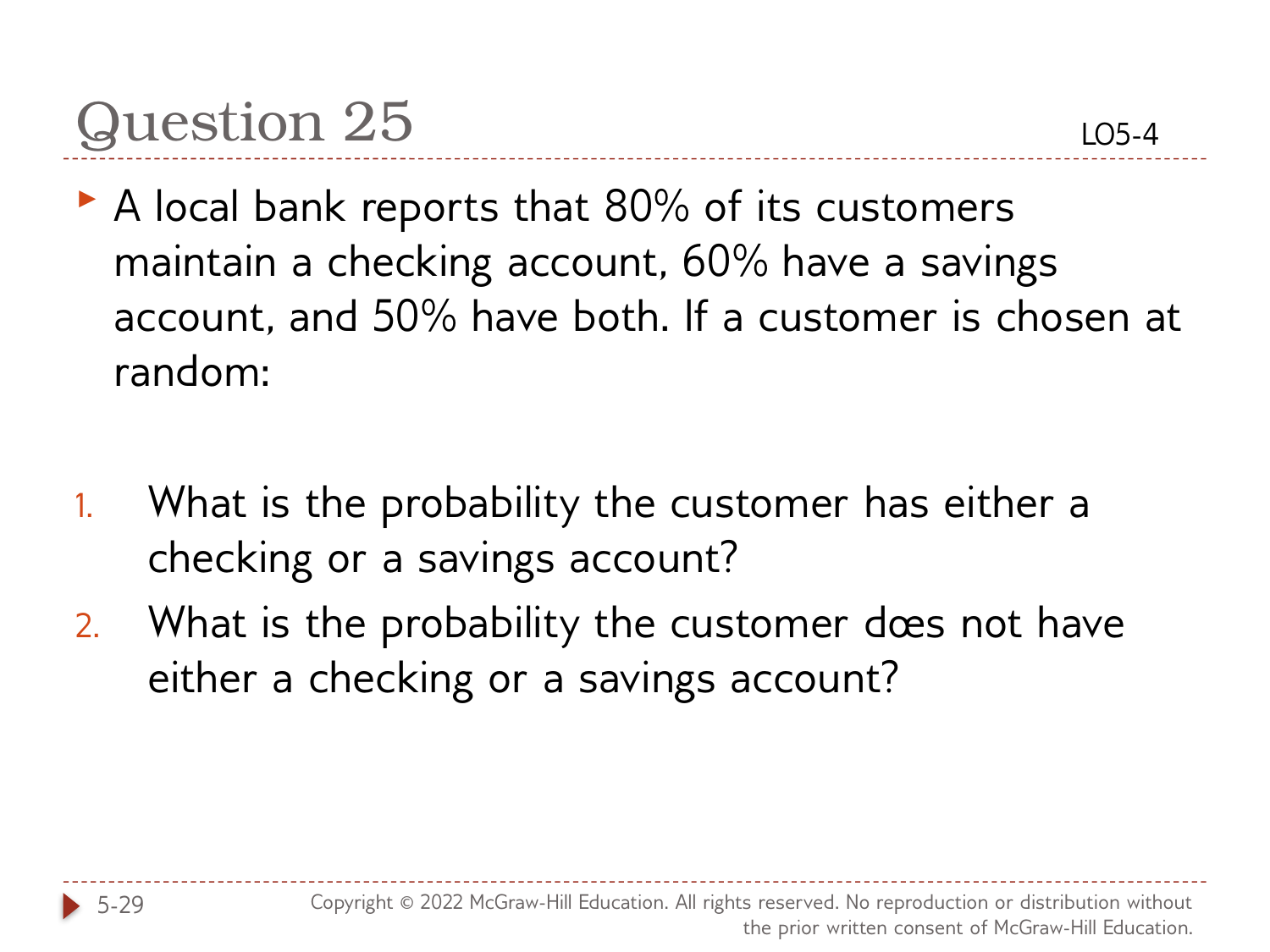

# Question 25
LO5-4
A local bank reports that 80% of its customers maintain a checking account, 60% have a savings account, and 50% have both. If a customer is chosen at random:

What is the probability the customer has either a checking or a savings account?
What is the probability the customer does not have either a checking or a savings account?
5-29
Copyright © 2022 McGraw-Hill Education. All rights reserved. No reproduction or distribution without the prior written consent of McGraw-Hill Education.